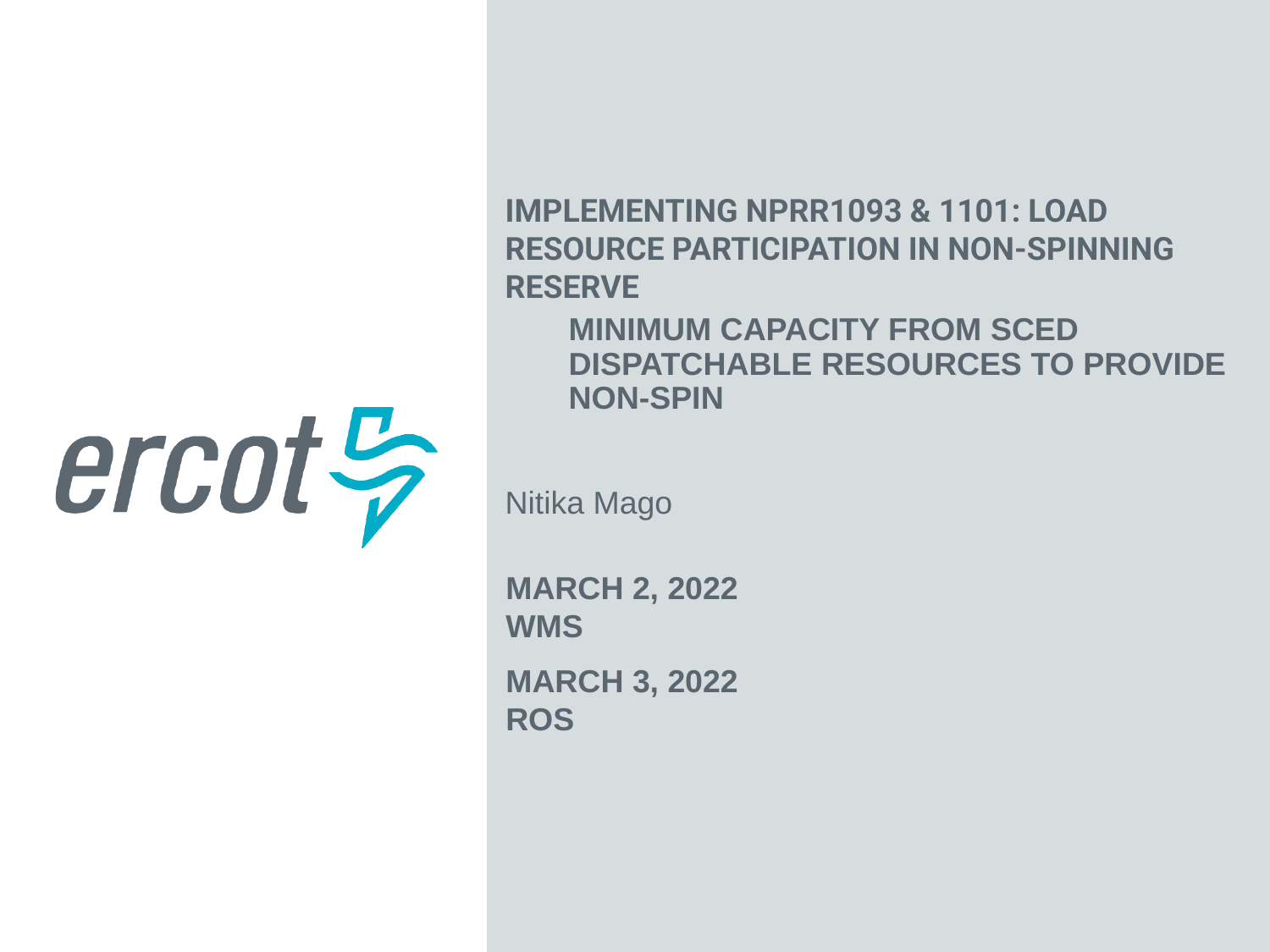

Implementing NPRR1093 & 1101: Load Resource Participation in Non-Spinning Reserve
Minimum Capacity from SCED Dispatchable Resources to provide Non-Spin
Nitika Mago
March 2, 2022
WMS

March 3, 2022
ROS